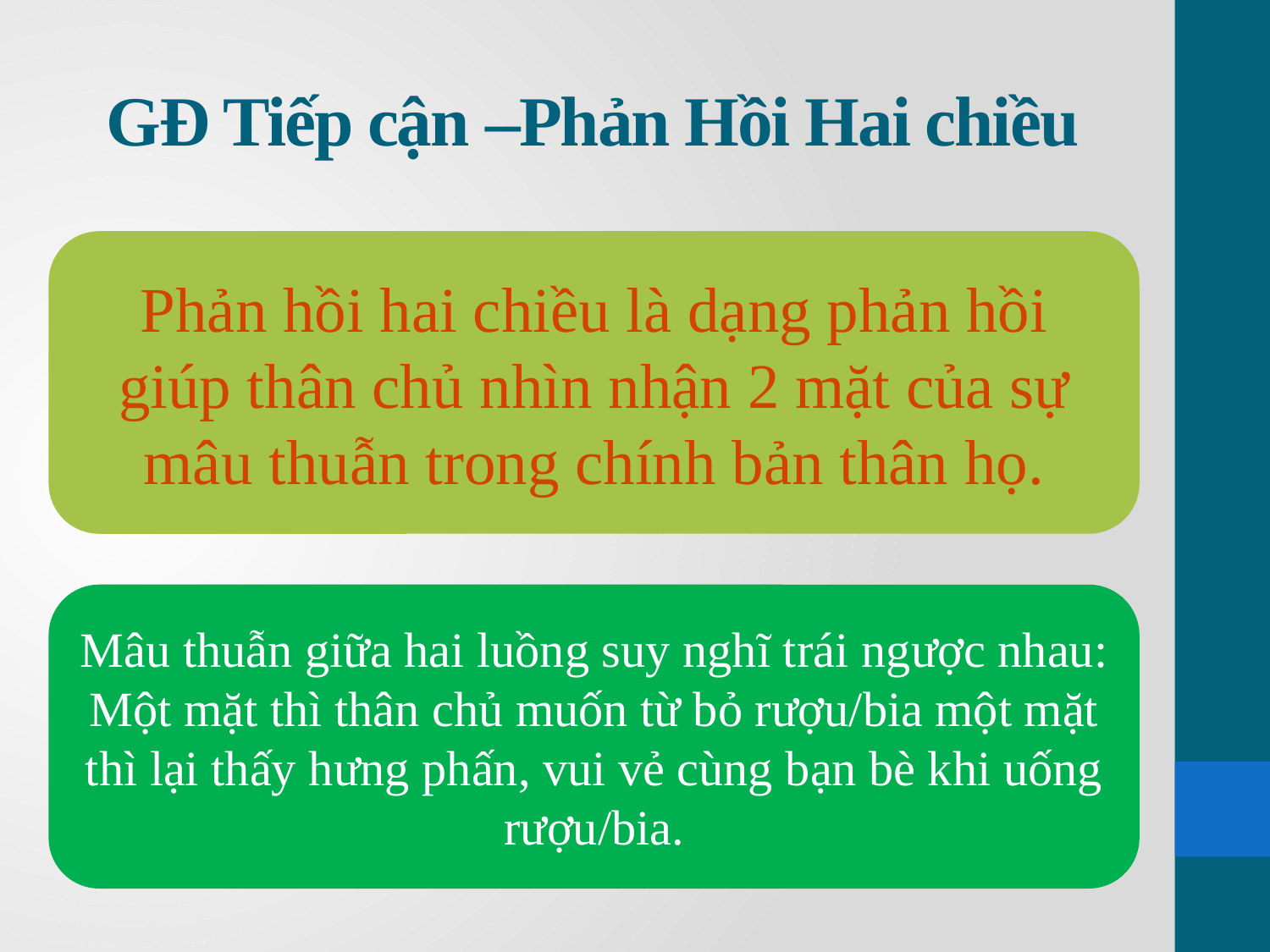

# GĐ Tiếp cận –Phản Hồi Hai chiều

Phản hồi hai chiều là dạng phản hồi giúp thân chủ nhìn nhận 2 mặt của sự mâu thuẫn trong chính bản thân họ.
Mâu thuẫn giữa hai luồng suy nghĩ trái ngược nhau: Một mặt thì thân chủ muốn từ bỏ rượu/bia một mặt thì lại thấy hưng phấn, vui vẻ cùng bạn bè khi uống rượu/bia.